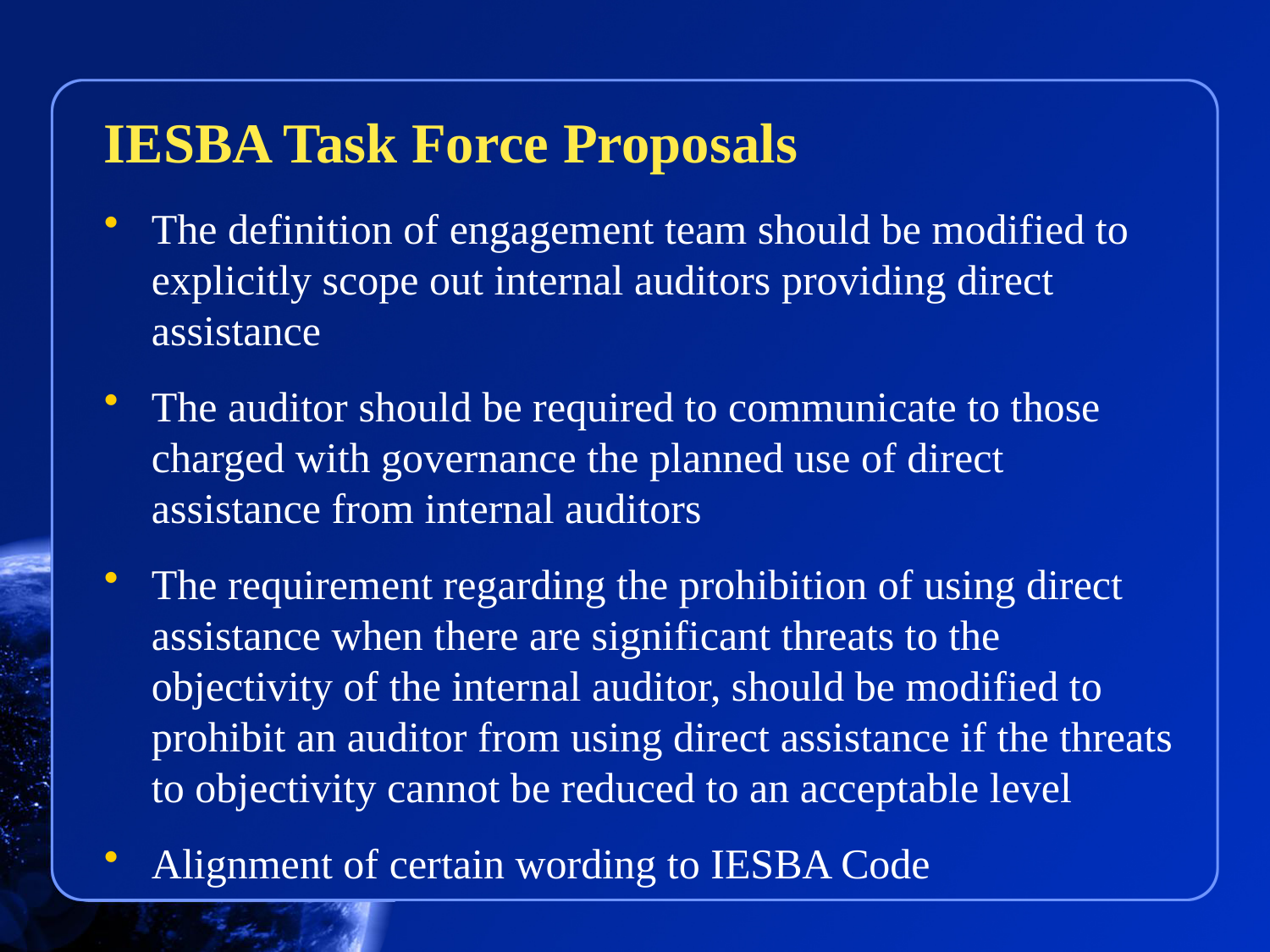

#
IESBA Task Force Proposals
The definition of engagement team should be modified to explicitly scope out internal auditors providing direct assistance
The auditor should be required to communicate to those charged with governance the planned use of direct assistance from internal auditors
The requirement regarding the prohibition of using direct assistance when there are significant threats to the objectivity of the internal auditor, should be modified to prohibit an auditor from using direct assistance if the threats to objectivity cannot be reduced to an acceptable level
Alignment of certain wording to IESBA Code